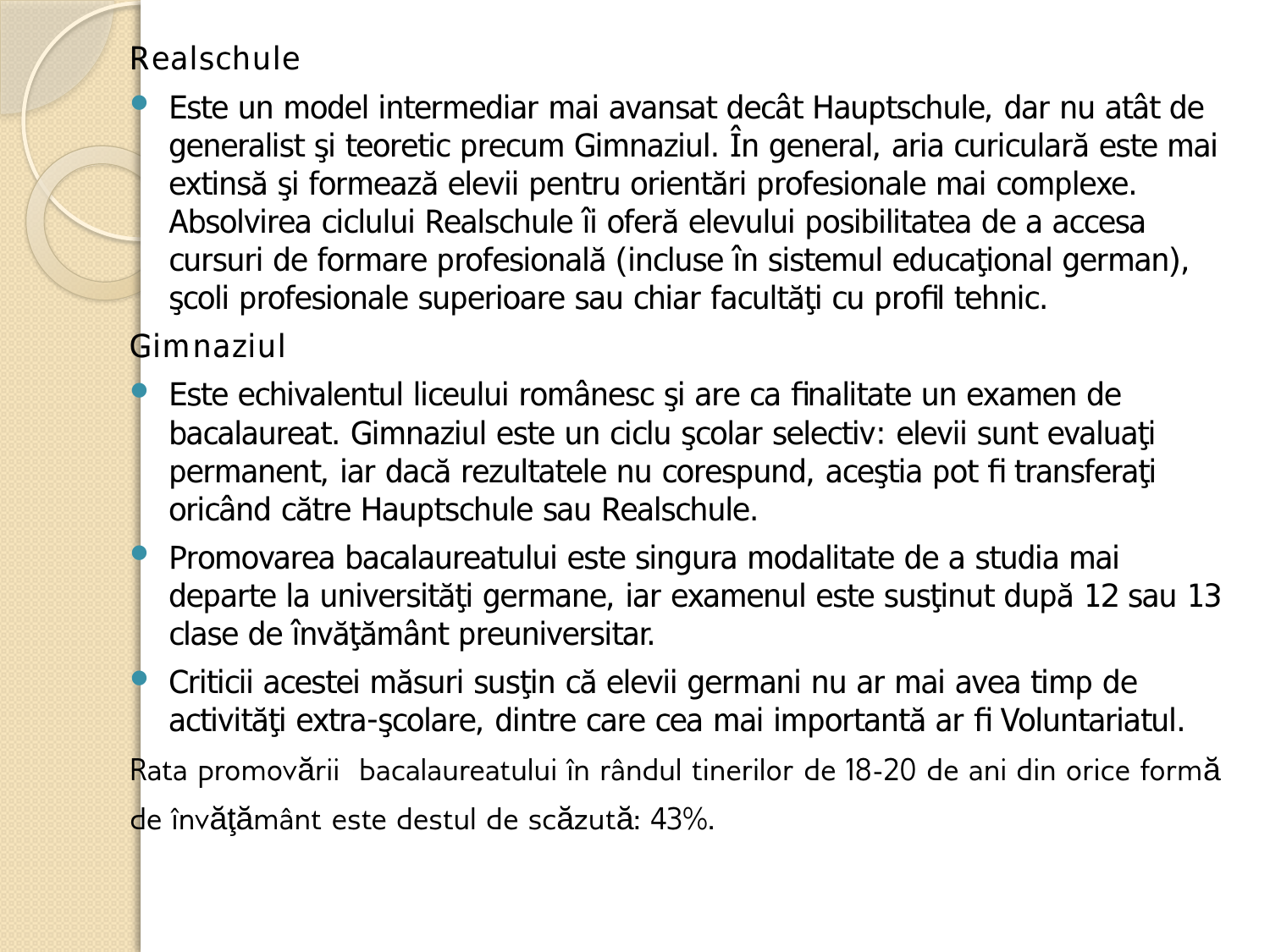

Realschule
Este un model intermediar mai avansat decât Hauptschule, dar nu atât de generalist şi teoretic precum Gimnaziul. În general, aria curiculară este mai extinsă şi formează elevii pentru orientări profesionale mai complexe.  Absolvirea ciclului Realschule îi oferă elevului posibilitatea de a accesa cursuri de formare profesională (incluse în sistemul educaţional german), şcoli profesionale superioare sau chiar facultăţi cu profil tehnic.
Gimnaziul
Este echivalentul liceului românesc şi are ca finalitate un examen de bacalaureat. Gimnaziul este un ciclu şcolar selectiv: elevii sunt evaluaţi permanent, iar dacă rezultatele nu corespund, aceştia pot fi transferaţi oricând către Hauptschule sau Realschule.
Promovarea bacalaureatului este singura modalitate de a studia mai departe la universităţi germane, iar examenul este susţinut după 12 sau 13 clase de învăţământ preuniversitar.
Criticii acestei măsuri susţin că elevii germani nu ar mai avea timp de activităţi extra-şcolare, dintre care cea mai importantă ar fi Voluntariatul.
Rata promovării  bacalaureatului în rândul tinerilor de 18-20 de ani din orice formă
de învăţământ este destul de scăzută: 43%.